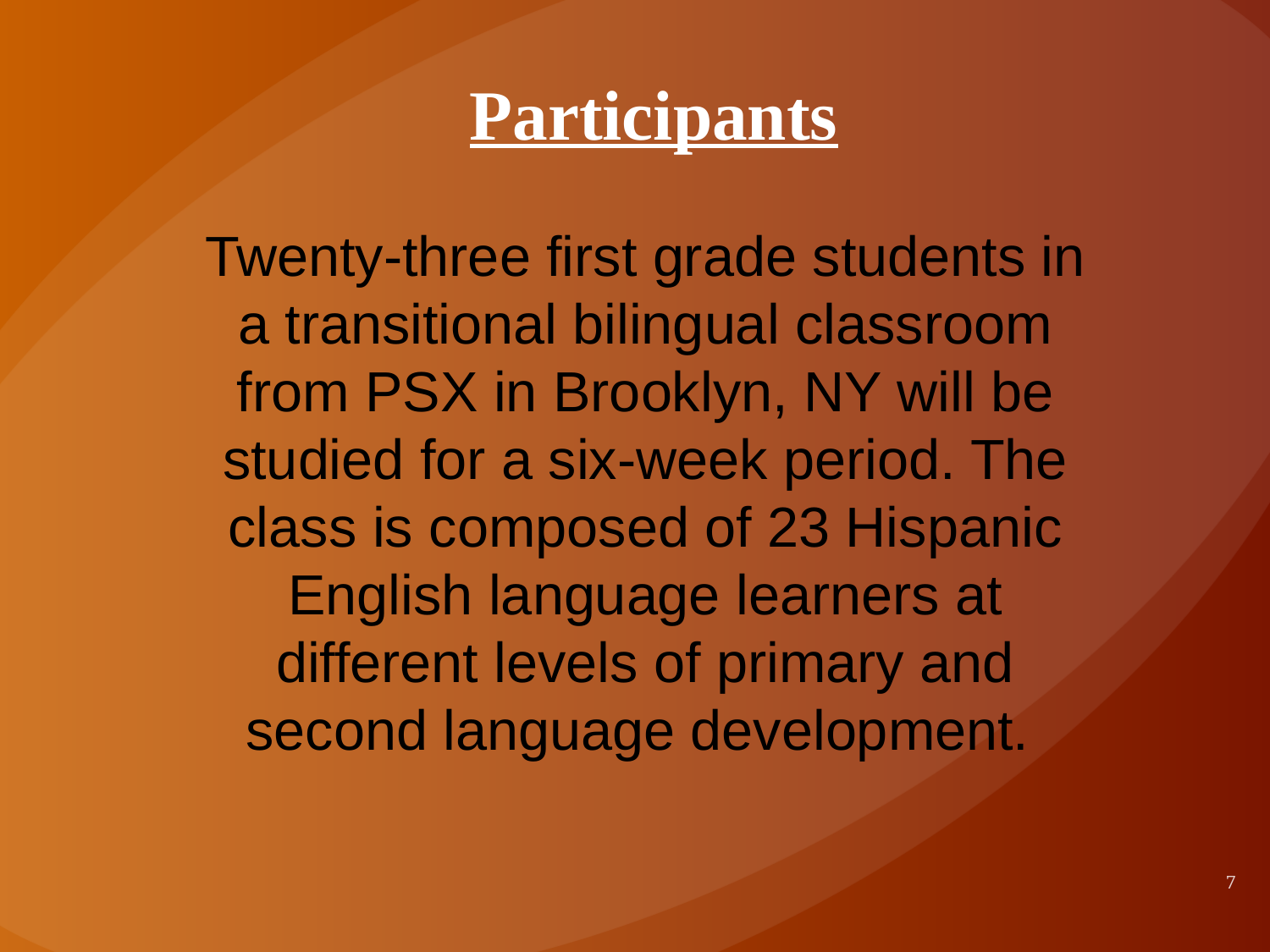

Participants
# Twenty-three first grade students in a transitional bilingual classroom from PSX in Brooklyn, NY will be studied for a six-week period. The class is composed of 23 Hispanic English language learners at different levels of primary and second language development.
7